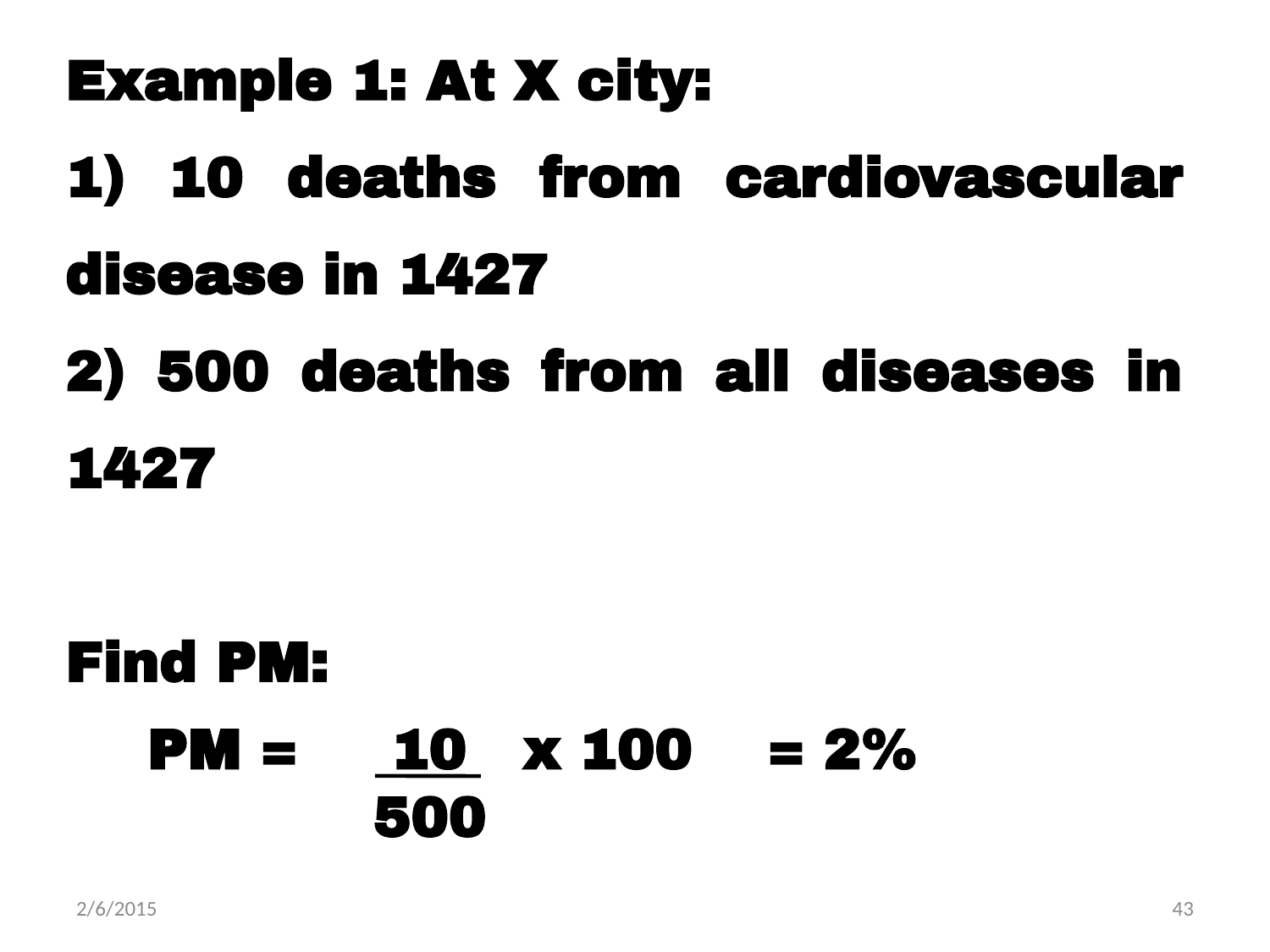

Example 1: At X city:
1) 10 deaths from cardiovascular disease in 1427
2) 500 deaths from all diseases in 1427

Find PM:
PM =     10   x 100    = 2%
            500
2/6/2015
43